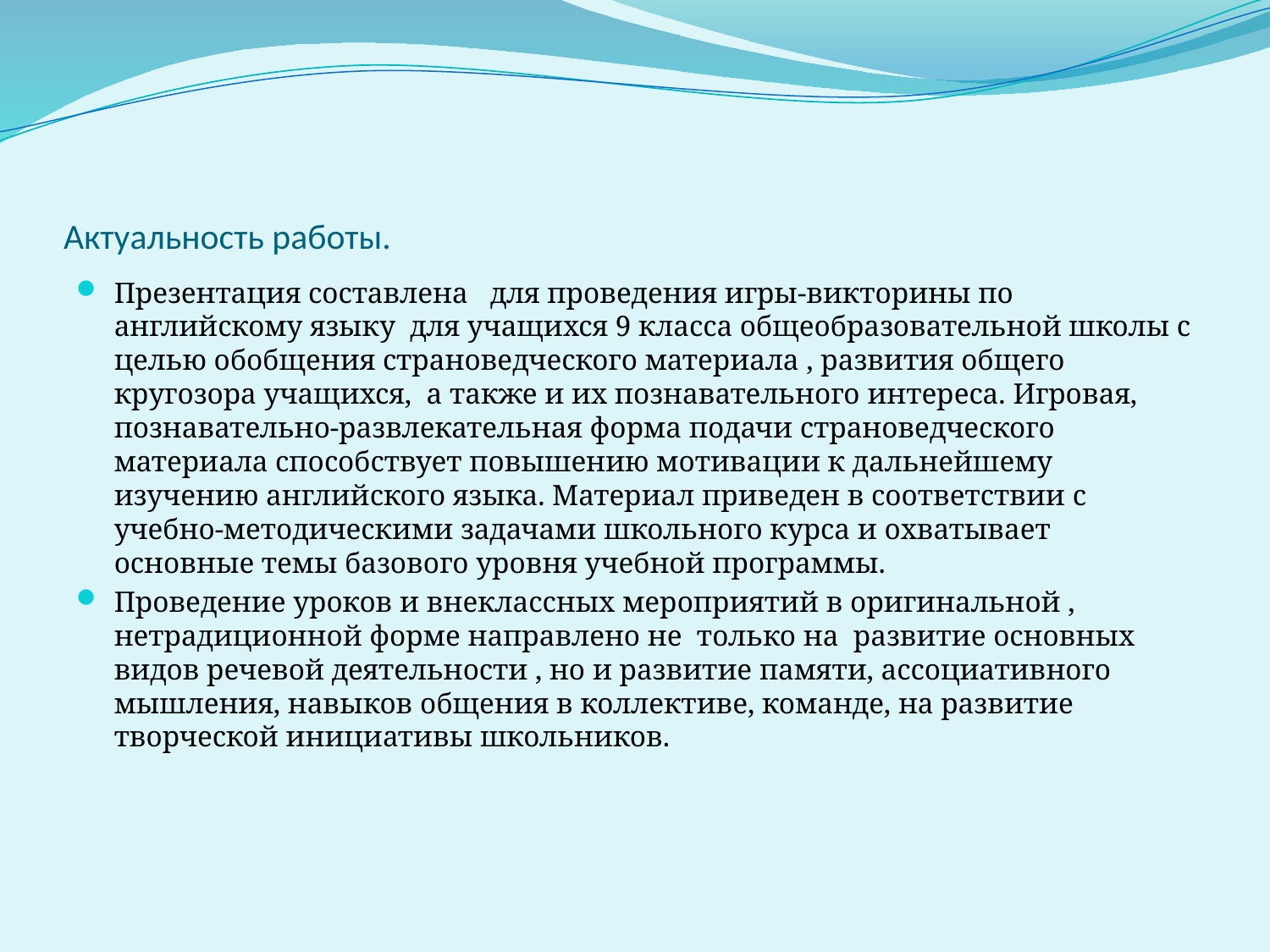

# Актуальность работы.
Презентация составлена   для проведения игры-викторины по английскому языку  для учащихся 9 класса общеобразовательной школы с целью обобщения страноведческого материала , развития общего кругозора учащихся,  а также и их познавательного интереса. Игровая, познавательно-развлекательная форма подачи страноведческого материала способствует повышению мотивации к дальнейшему изучению английского языка. Материал приведен в соответствии с учебно-методическими задачами школьного курса и охватывает основные темы базового уровня учебной программы.
Проведение уроков и внеклассных мероприятий в оригинальной , нетрадиционной форме направлено не  только на  развитие основных видов речевой деятельности , но и развитие памяти, ассоциативного мышления, навыков общения в коллективе, команде, на развитие творческой инициативы школьников.